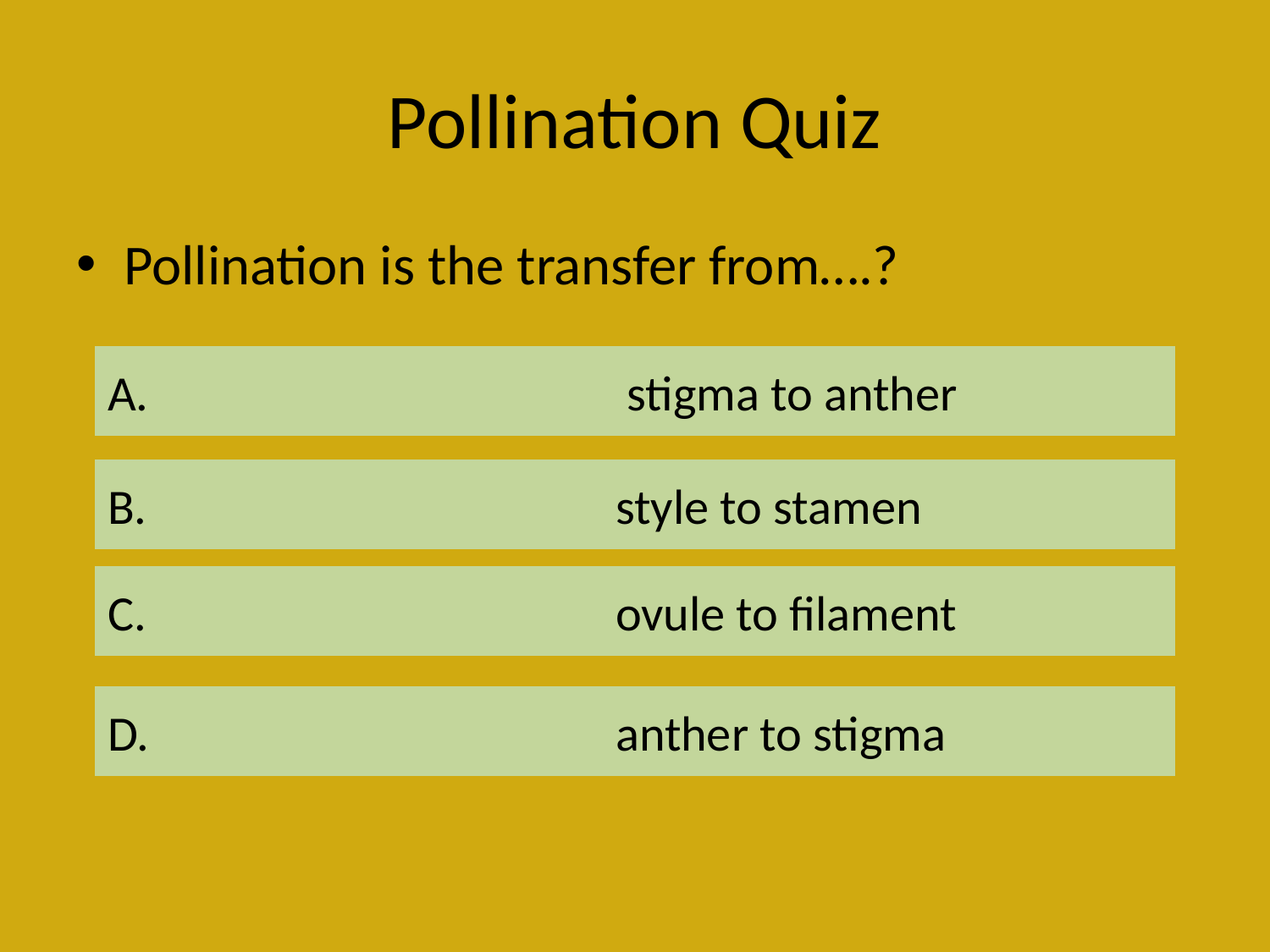

# Pollination Quiz
Pollination is the transfer from….?
A.				 stigma to anther
B.				style to stamen
C.				ovule to filament
D.				anther to stigma